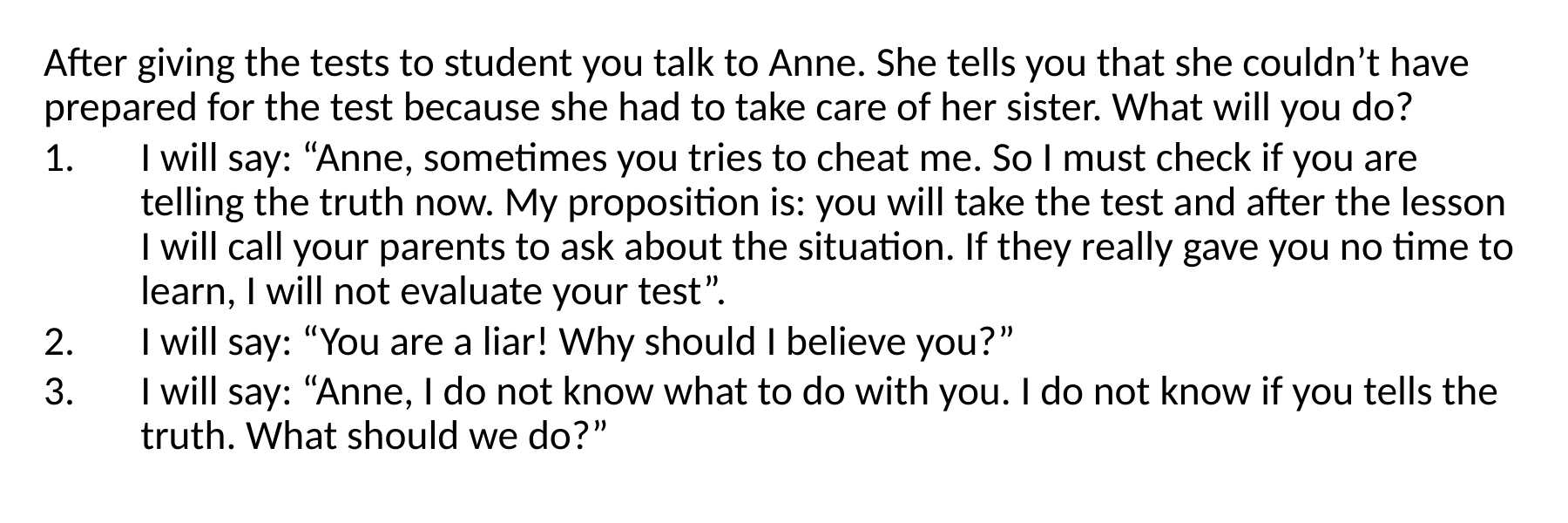

After giving the tests to student you talk to Anne. She tells you that she couldn’t have prepared for the test because she had to take care of her sister. What will you do?
I will say: “Anne, sometimes you tries to cheat me. So I must check if you are telling the truth now. My proposition is: you will take the test and after the lesson I will call your parents to ask about the situation. If they really gave you no time to learn, I will not evaluate your test”.
I will say: “You are a liar! Why should I believe you?”
I will say: “Anne, I do not know what to do with you. I do not know if you tells the truth. What should we do?”